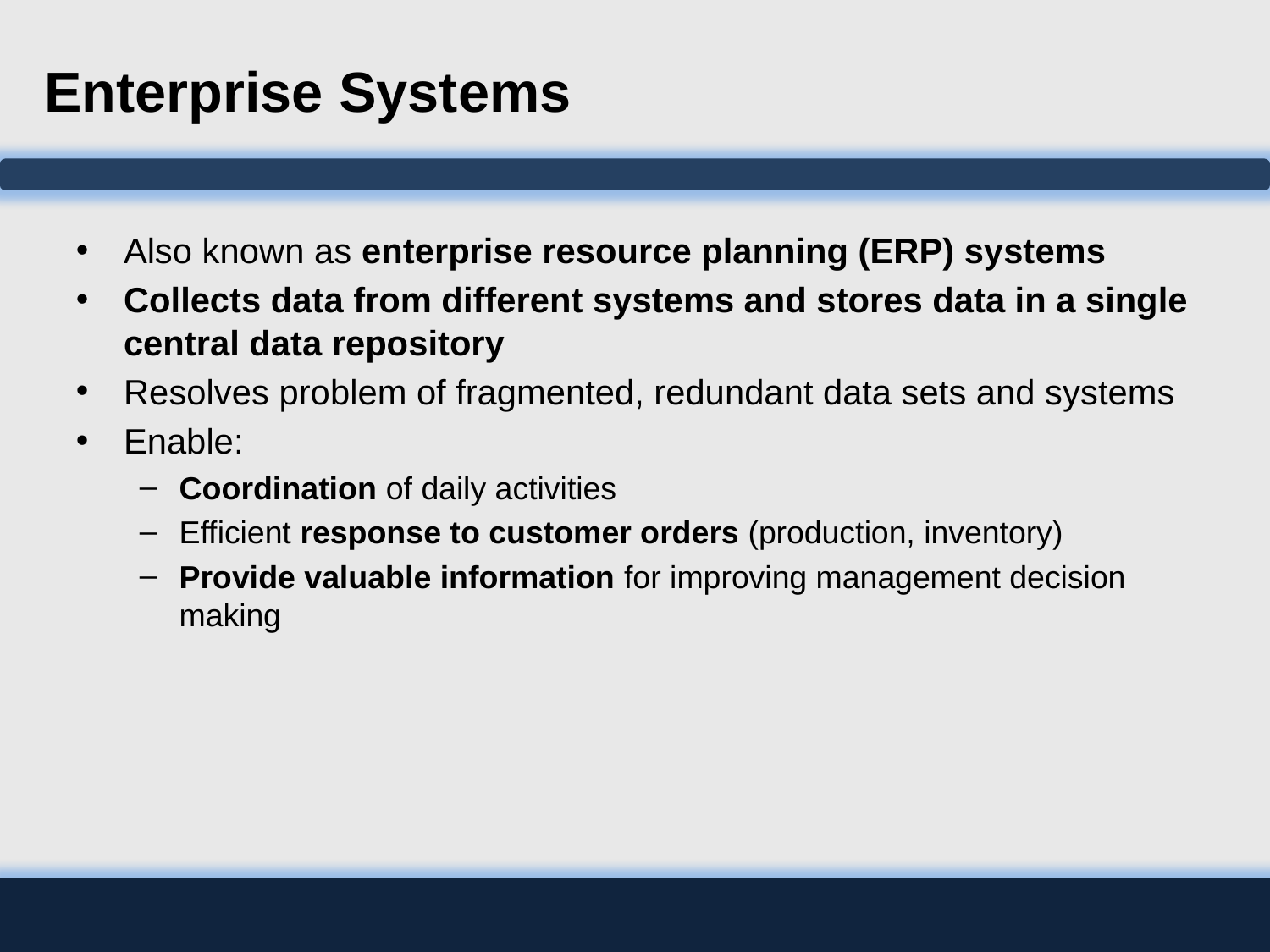

# Enterprise Systems
Also known as enterprise resource planning (ERP) systems
Collects data from different systems and stores data in a single central data repository
Resolves problem of fragmented, redundant data sets and systems
Enable:
Coordination of daily activities
Efficient response to customer orders (production, inventory)
Provide valuable information for improving management decision making